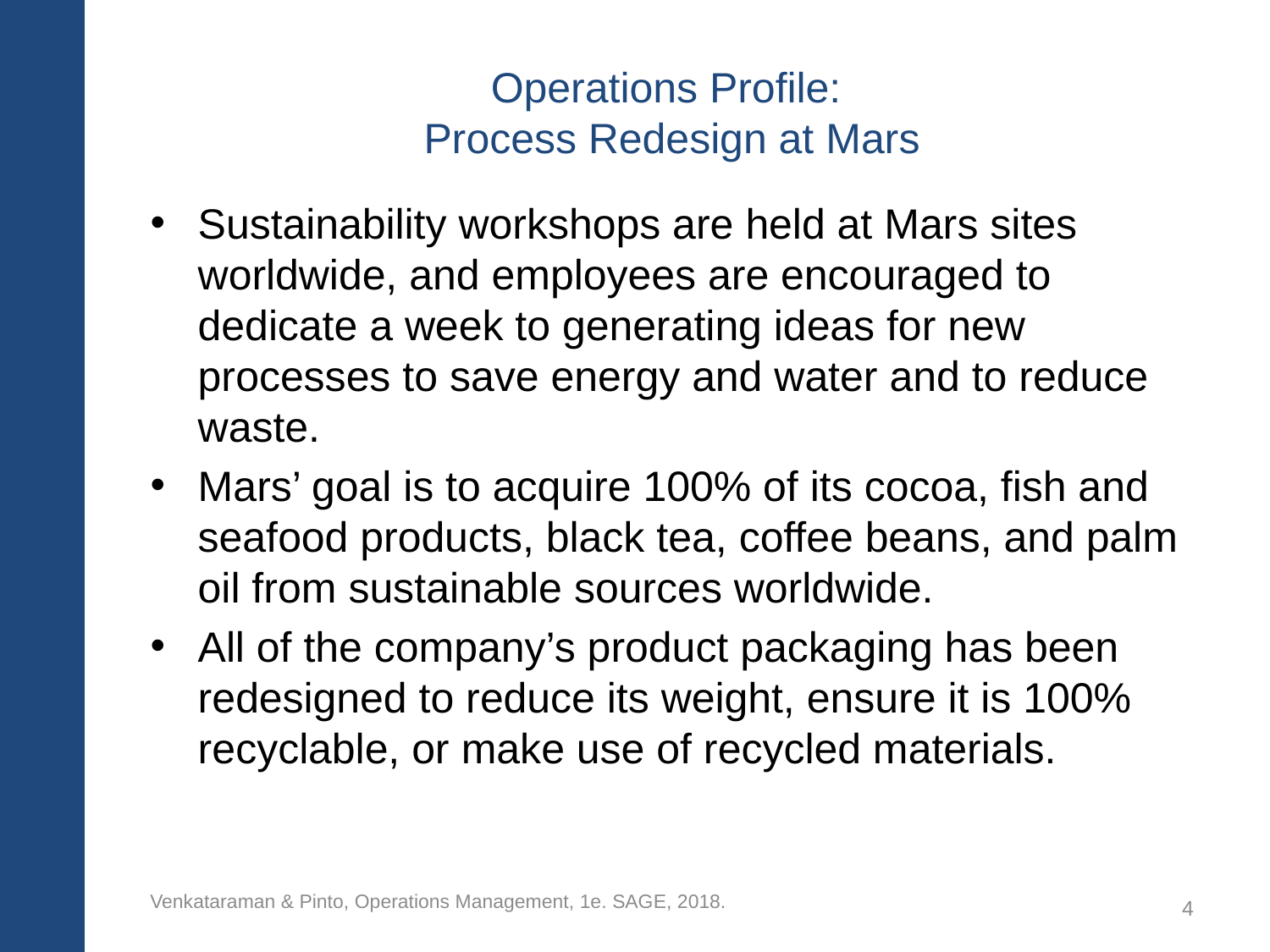

# Operations Profile: Process Redesign at Mars
Sustainability workshops are held at Mars sites worldwide, and employees are encouraged to dedicate a week to generating ideas for new processes to save energy and water and to reduce waste.
Mars’ goal is to acquire 100% of its cocoa, fish and seafood products, black tea, coffee beans, and palm oil from sustainable sources worldwide.
All of the company’s product packaging has been redesigned to reduce its weight, ensure it is 100% recyclable, or make use of recycled materials.
Venkataraman & Pinto, Operations Management, 1e. SAGE, 2018.
4